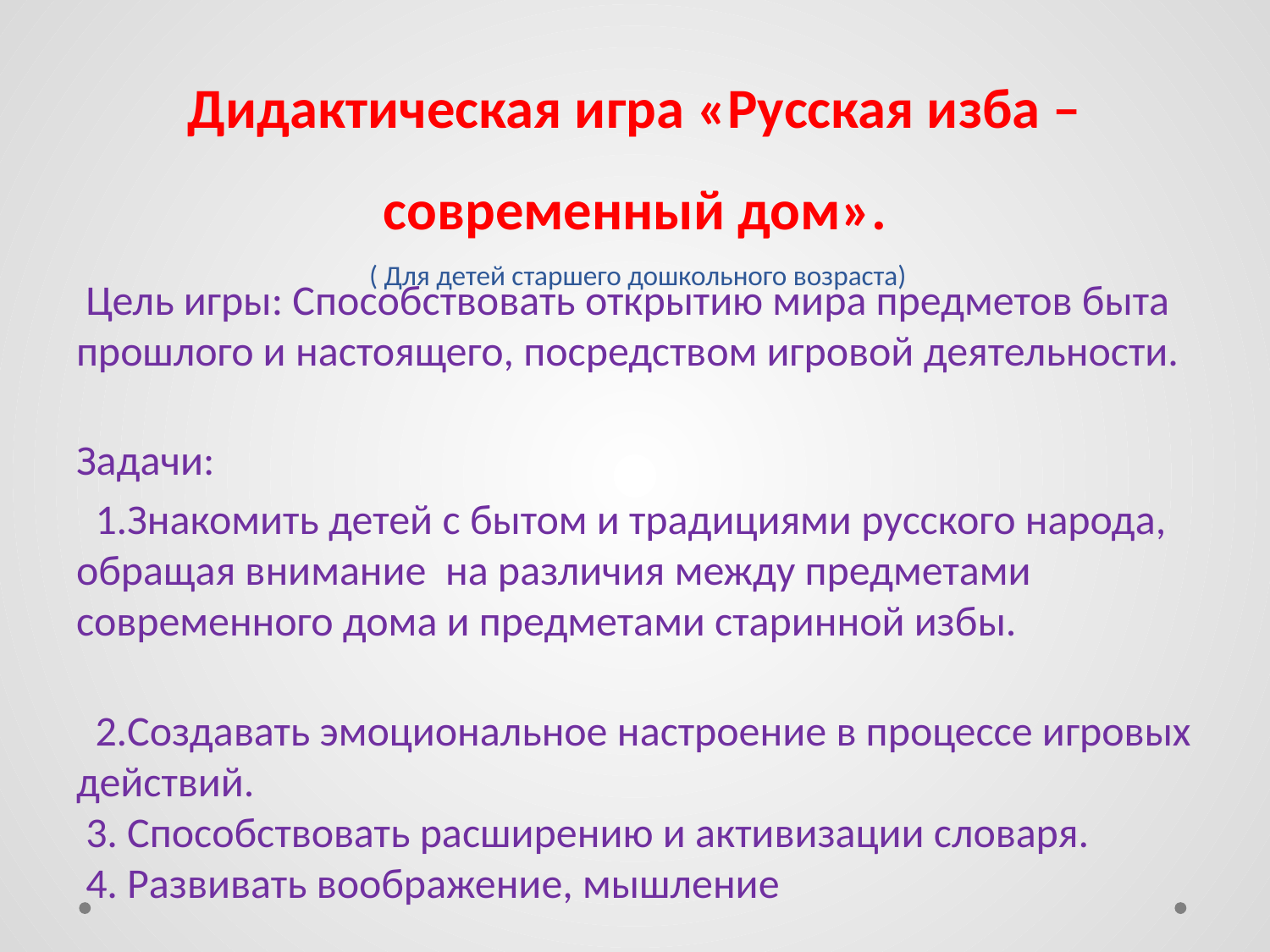

# Дидактическая игра «Русская изба – современный дом». ( Для детей старшего дошкольного возраста)
 Цель игры: Способствовать открытию мира предметов быта прошлого и настоящего, посредством игровой деятельности.
Задачи:
  1.Знакомить детей с бытом и традициями русского народа, обращая внимание  на различия между предметами современного дома и предметами старинной избы.
  2.Создавать эмоциональное настроение в процессе игровых действий.
 3. Способствовать расширению и активизации словаря.
 4. Развивать воображение, мышление